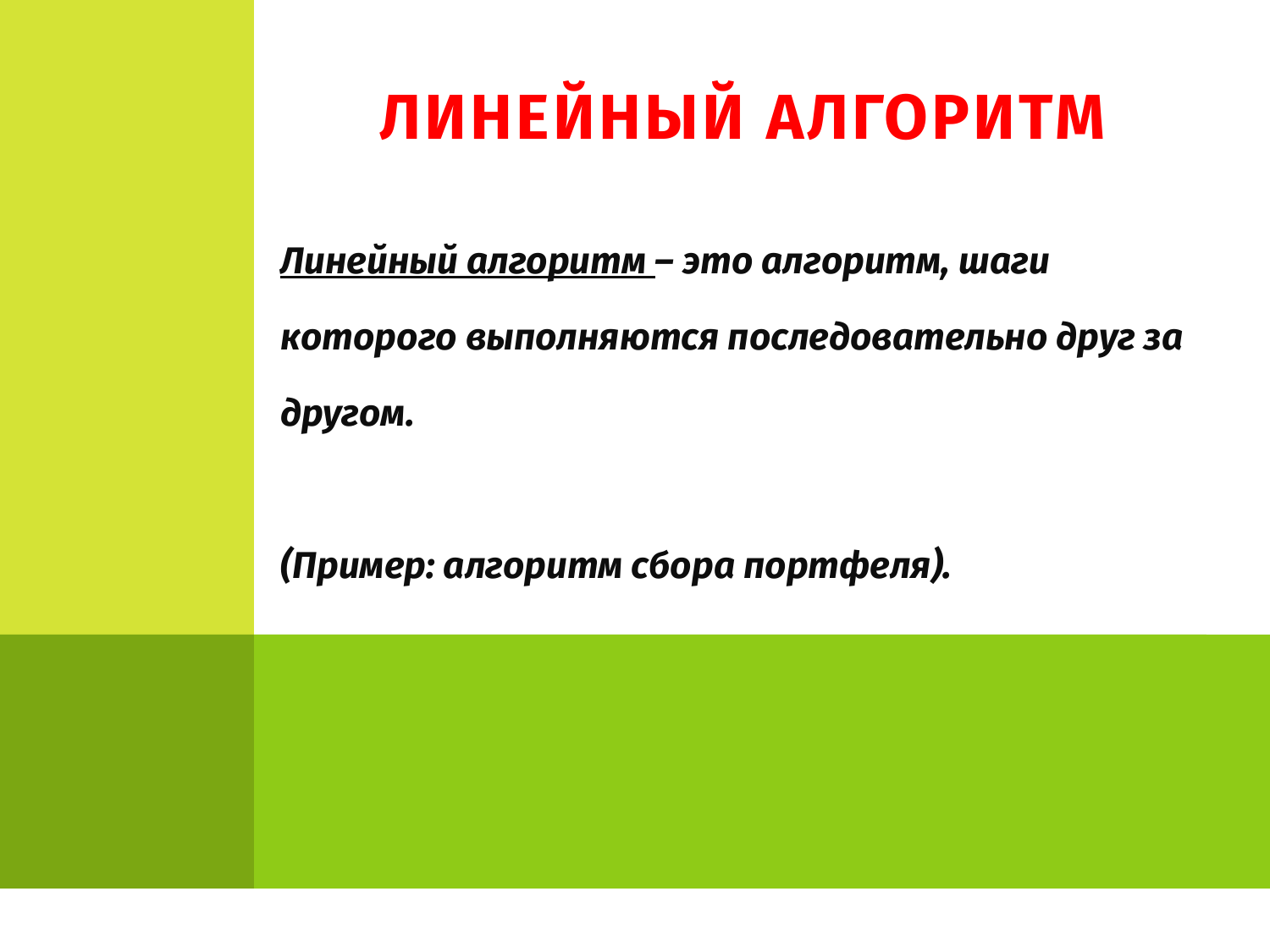

# Линейный алгоритм
Линейный алгоритм – это алгоритм, шаги которого выполняются последовательно друг за другом.

(Пример: алгоритм сбора портфеля).